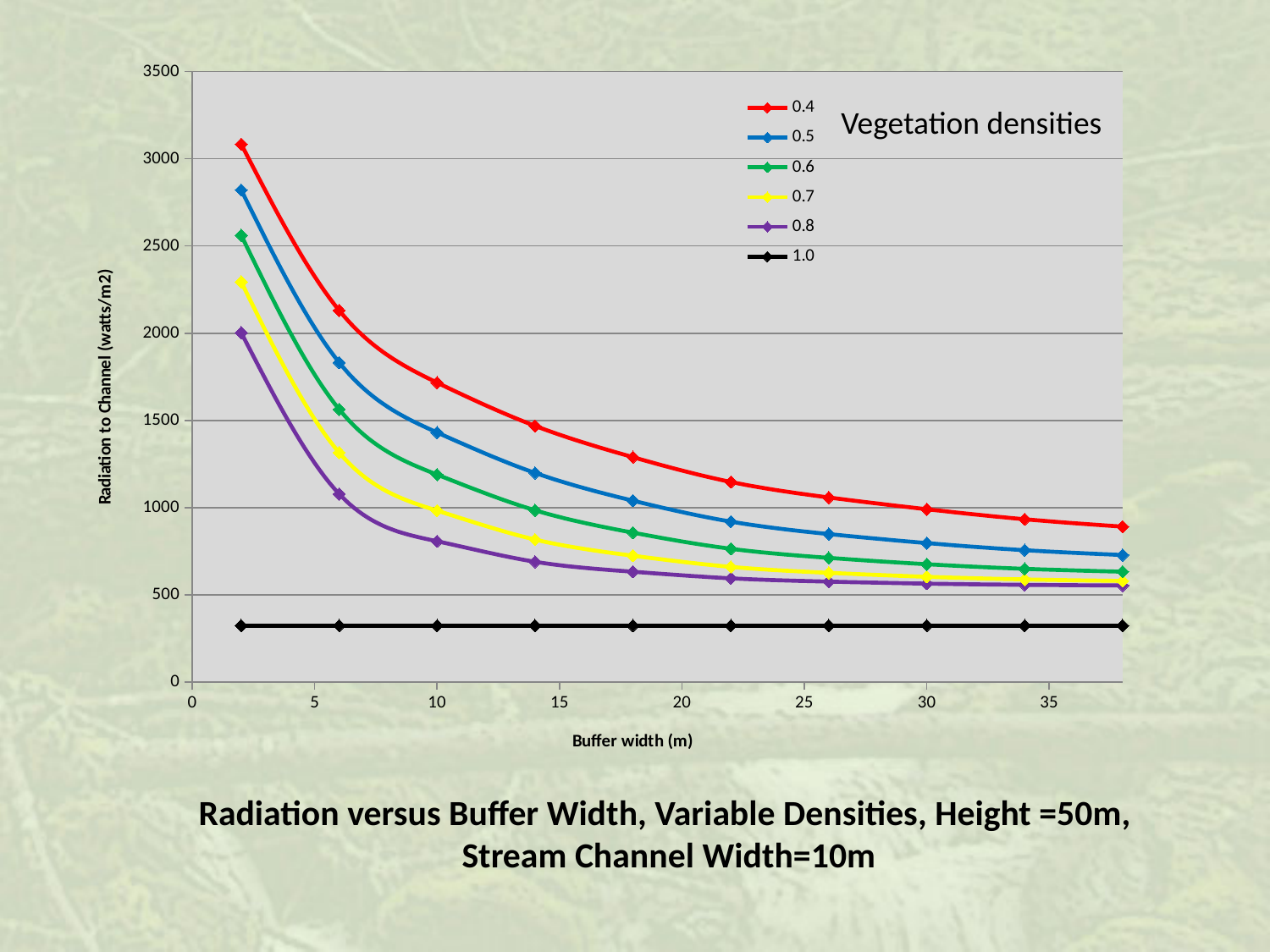

### Chart

| Category | 0.4 | 0.5 | 0.6 | 0.7 | 0.8 | 1.0 |
|---|---|---|---|---|---|---|
Vegetation densities
Radiation versus Buffer Width, Variable Densities, Height =50m,
Stream Channel Width=10m